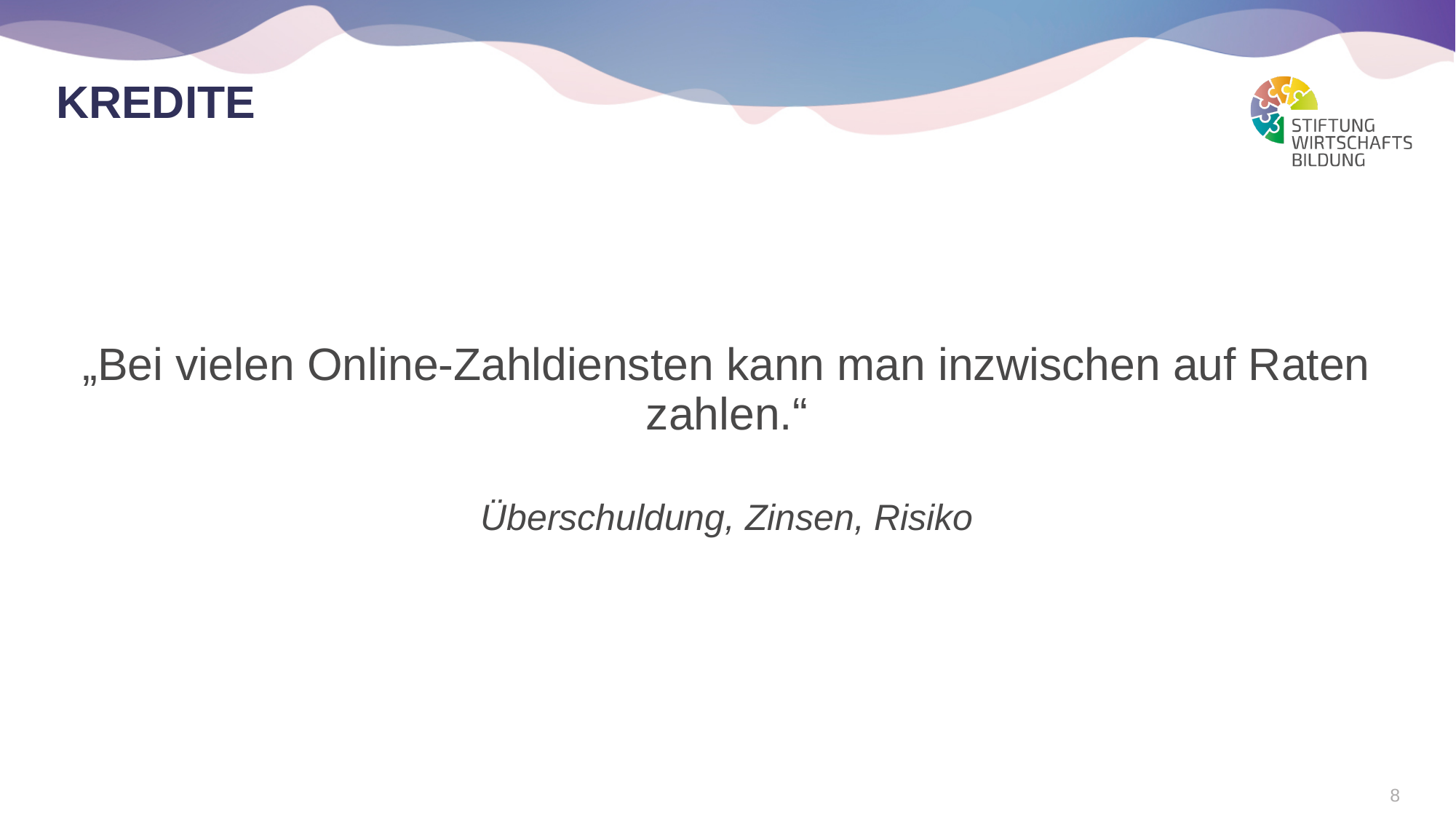

# Kredite

„Bei vielen Online-Zahldiensten kann man inzwischen auf Raten zahlen.“

Überschuldung, Zinsen, Risiko
8